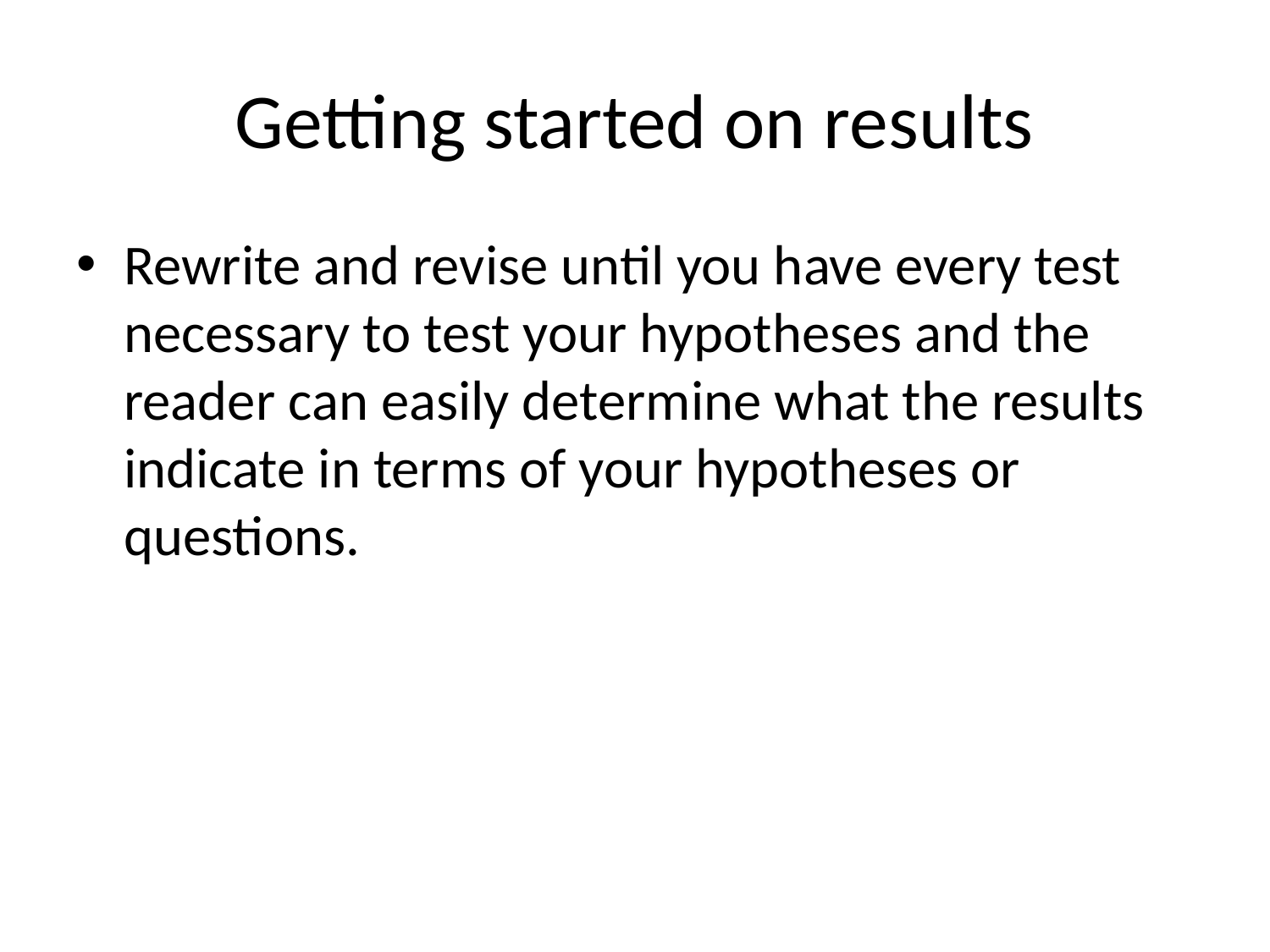

# Getting started on results
Rewrite and revise until you have every test necessary to test your hypotheses and the reader can easily determine what the results indicate in terms of your hypotheses or questions.